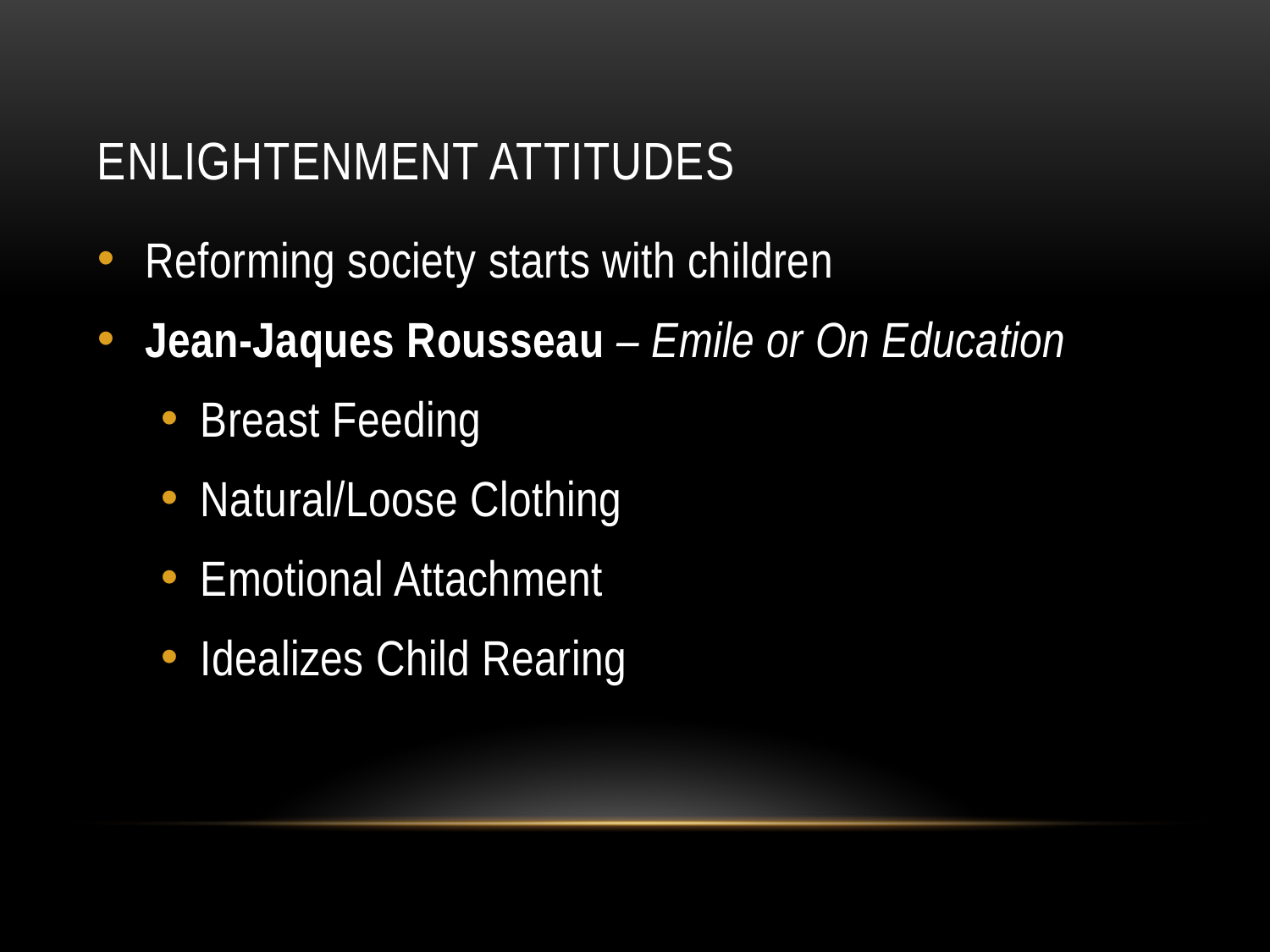

# Enlightenment Attitudes
Reforming society starts with children
Jean-Jaques Rousseau – Emile or On Education
Breast Feeding
Natural/Loose Clothing
Emotional Attachment
Idealizes Child Rearing